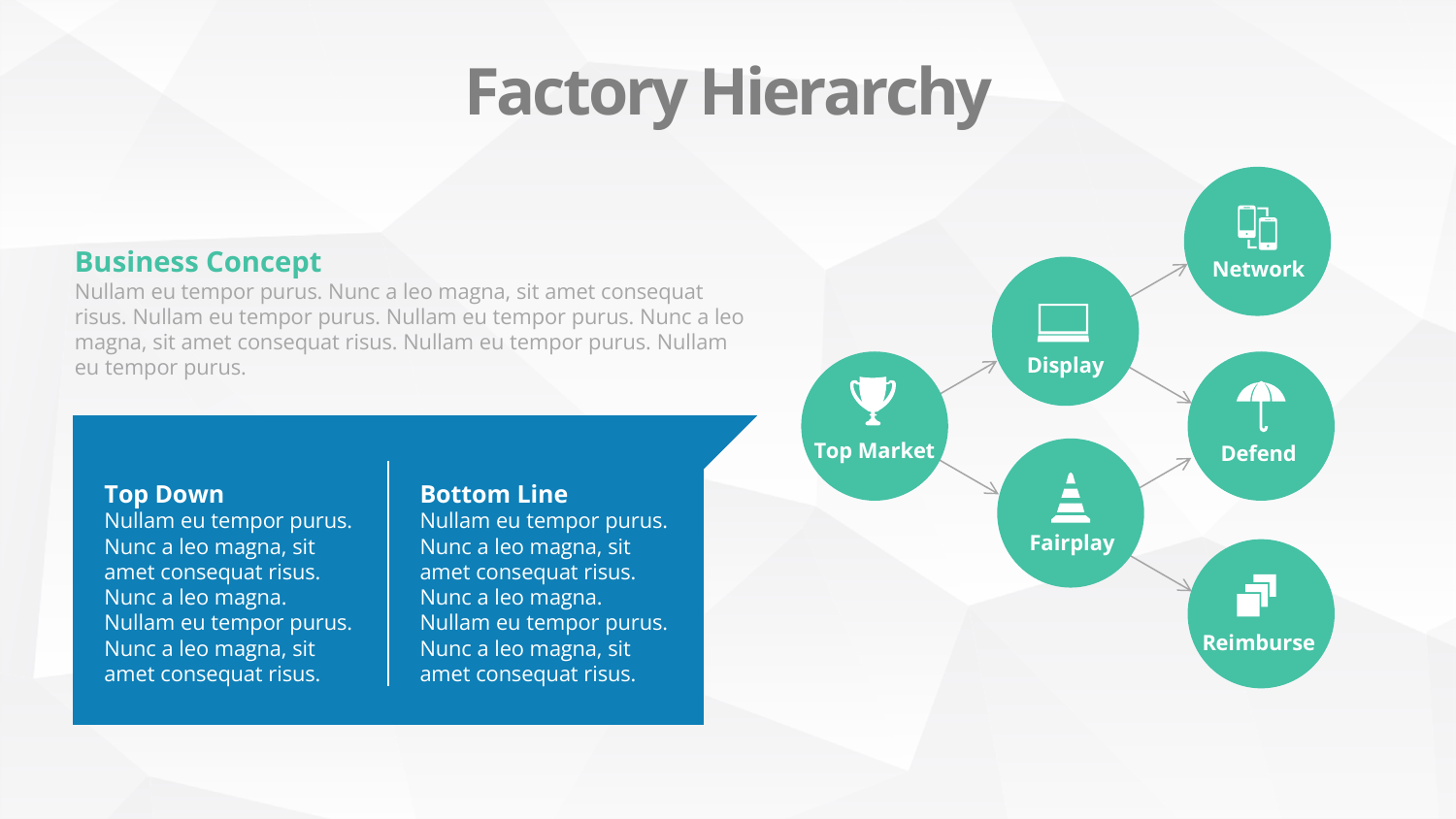

Factory Hierarchy

Business Concept
Nullam eu tempor purus. Nunc a leo magna, sit amet consequat risus. Nullam eu tempor purus. Nullam eu tempor purus. Nunc a leo magna, sit amet consequat risus. Nullam eu tempor purus. Nullam eu tempor purus.
Network

Display

Top Market
Defend

Top Down
Nullam eu tempor purus. Nunc a leo magna, sit amet consequat risus. Nunc a leo magna. Nullam eu tempor purus. Nunc a leo magna, sit amet consequat risus.
Bottom Line
Nullam eu tempor purus. Nunc a leo magna, sit amet consequat risus. Nunc a leo magna. Nullam eu tempor purus. Nunc a leo magna, sit amet consequat risus.

Fairplay

Reimburse